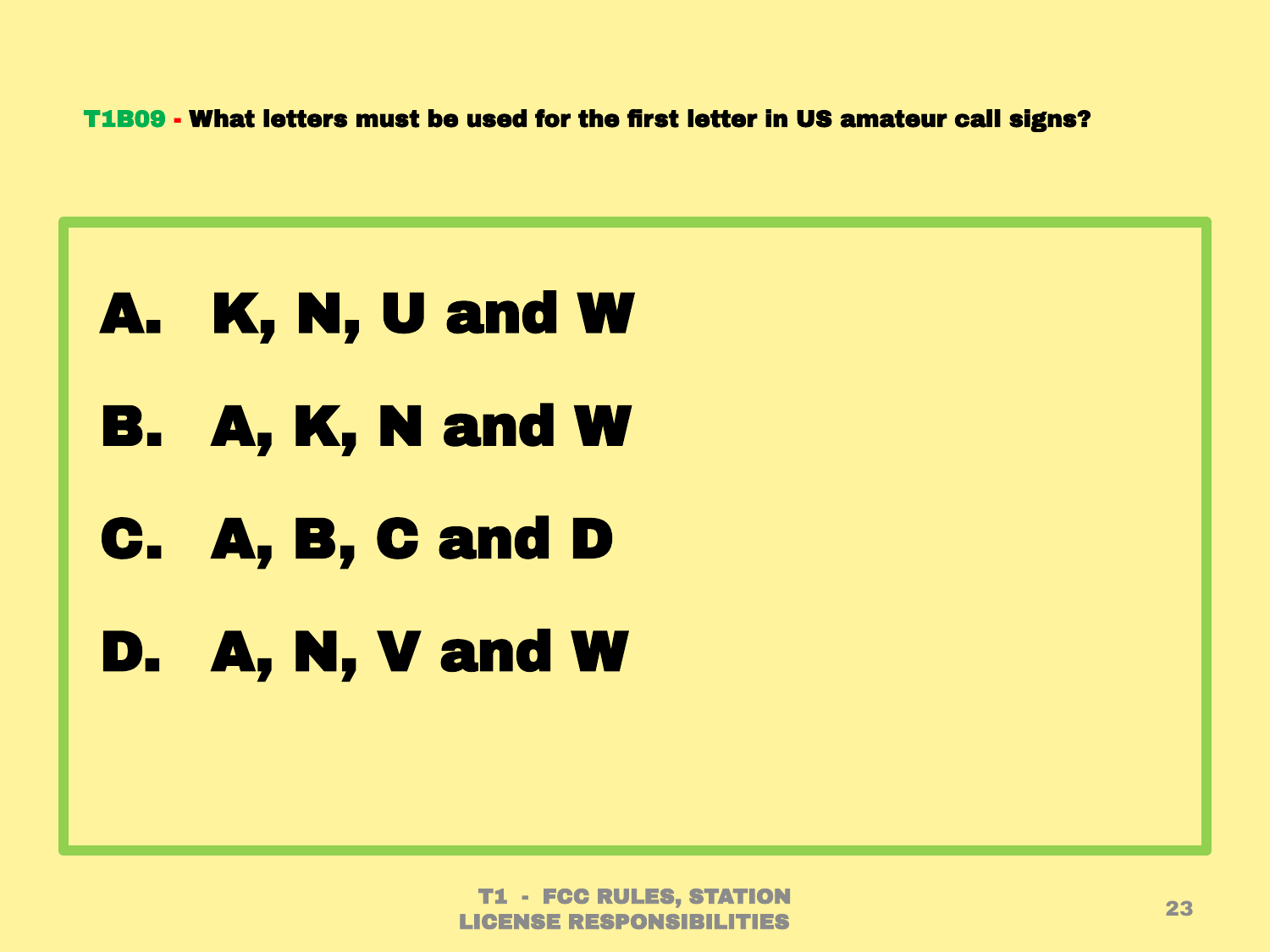

# T1B09 - What letters must be used for the first letter in US amateur call signs?

K, N, U and W
A, K, N and W
A, B, C and D
A, N, V and W

T1  -  FCC RULES, STATION LICENSE RESPONSIBILITIES
23